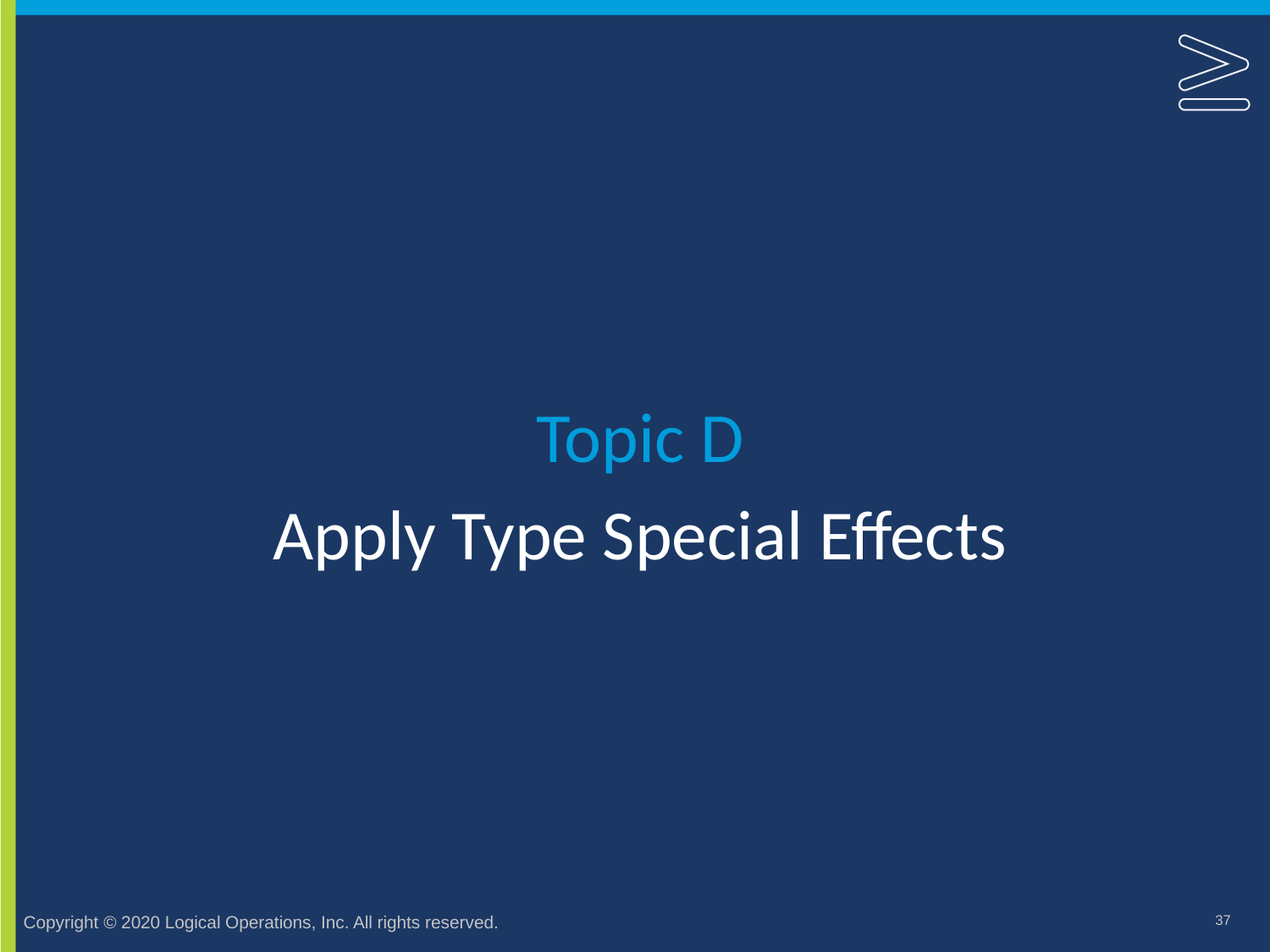

Topic D
# Apply Type Special Effects
37